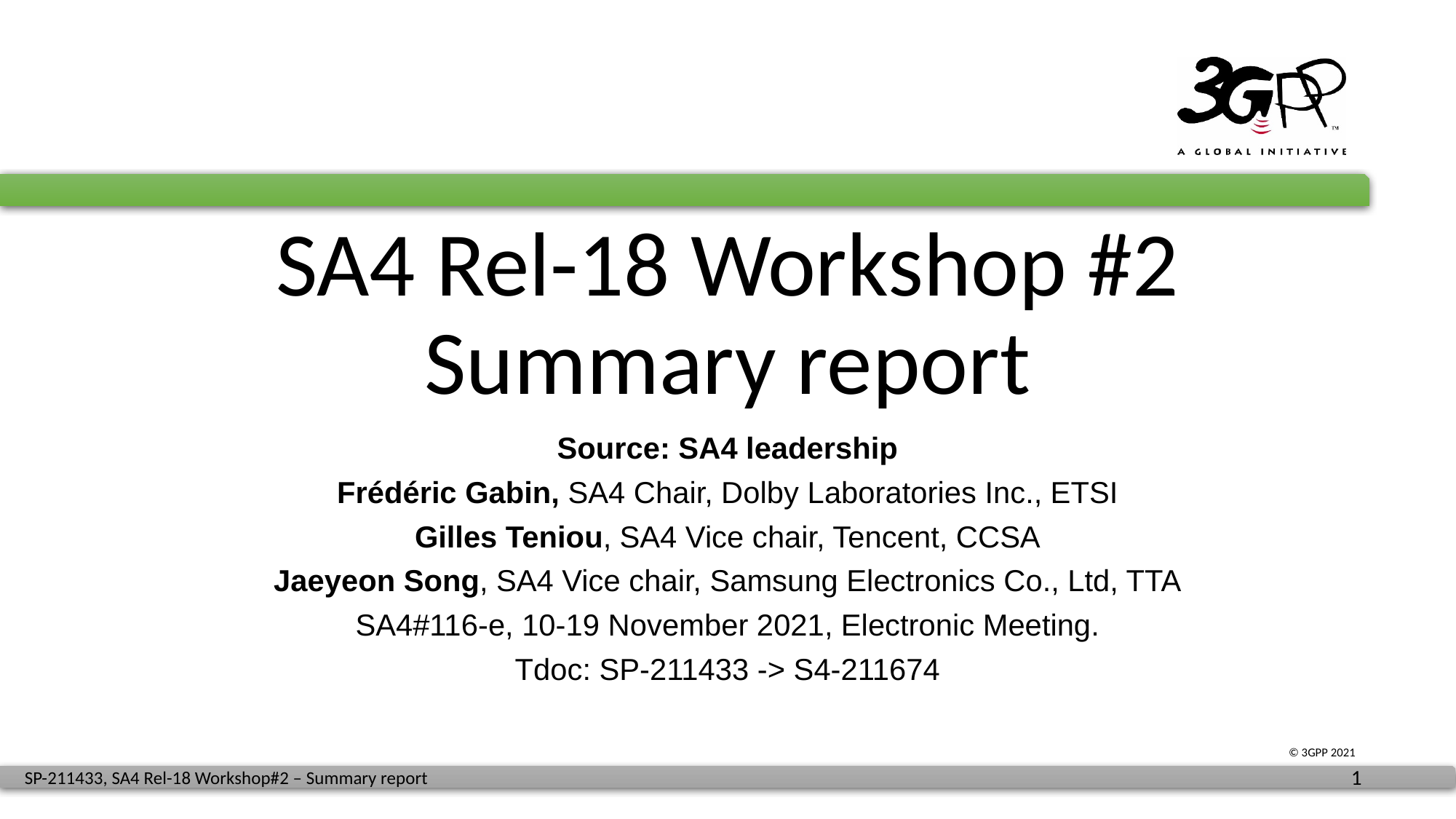

# SA4 Rel-18 Workshop #2 Summary report
Source: SA4 leadership
Frédéric Gabin, SA4 Chair, Dolby Laboratories Inc., ETSI
Gilles Teniou, SA4 Vice chair, Tencent, CCSA
Jaeyeon Song, SA4 Vice chair, Samsung Electronics Co., Ltd, TTA
SA4#116-e, 10-19 November 2021, Electronic Meeting.
Tdoc: SP-211433 -> S4-211674